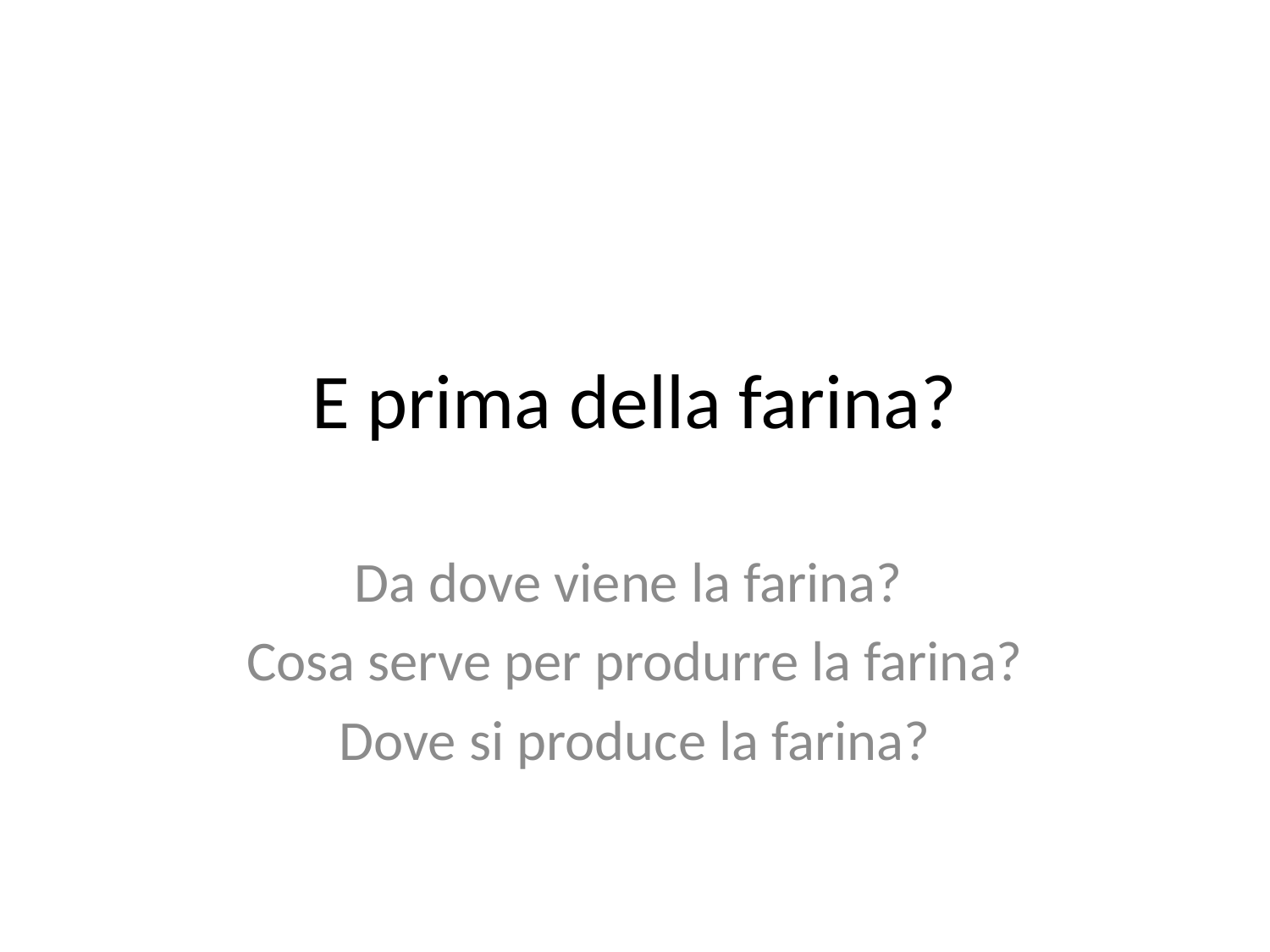

# E prima della farina?
Da dove viene la farina?
Cosa serve per produrre la farina?
Dove si produce la farina?